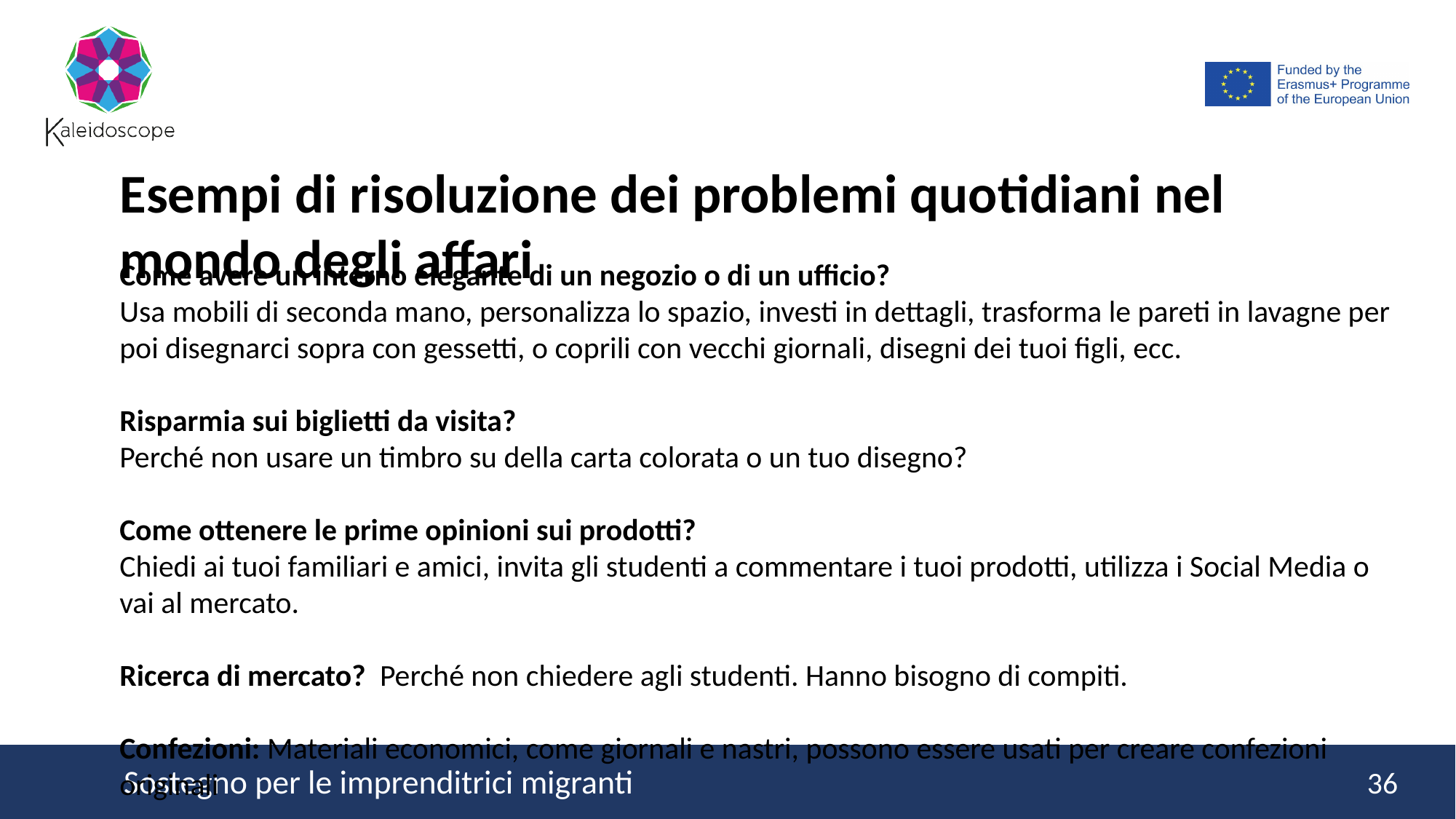

Esempi di risoluzione dei problemi quotidiani nel mondo degli affari
Come avere un interno elegante di un negozio o di un ufficio?
Usa mobili di seconda mano, personalizza lo spazio, investi in dettagli, trasforma le pareti in lavagne per poi disegnarci sopra con gessetti, o coprili con vecchi giornali, disegni dei tuoi figli, ecc.

Risparmia sui biglietti da visita?
Perché non usare un timbro su della carta colorata o un tuo disegno?

Come ottenere le prime opinioni sui prodotti?
Chiedi ai tuoi familiari e amici, invita gli studenti a commentare i tuoi prodotti, utilizza i Social Media o vai al mercato.

Ricerca di mercato?  Perché non chiedere agli studenti. Hanno bisogno di compiti.

Confezioni: Materiali economici, come giornali e nastri, possono essere usati per creare confezioni originali
36